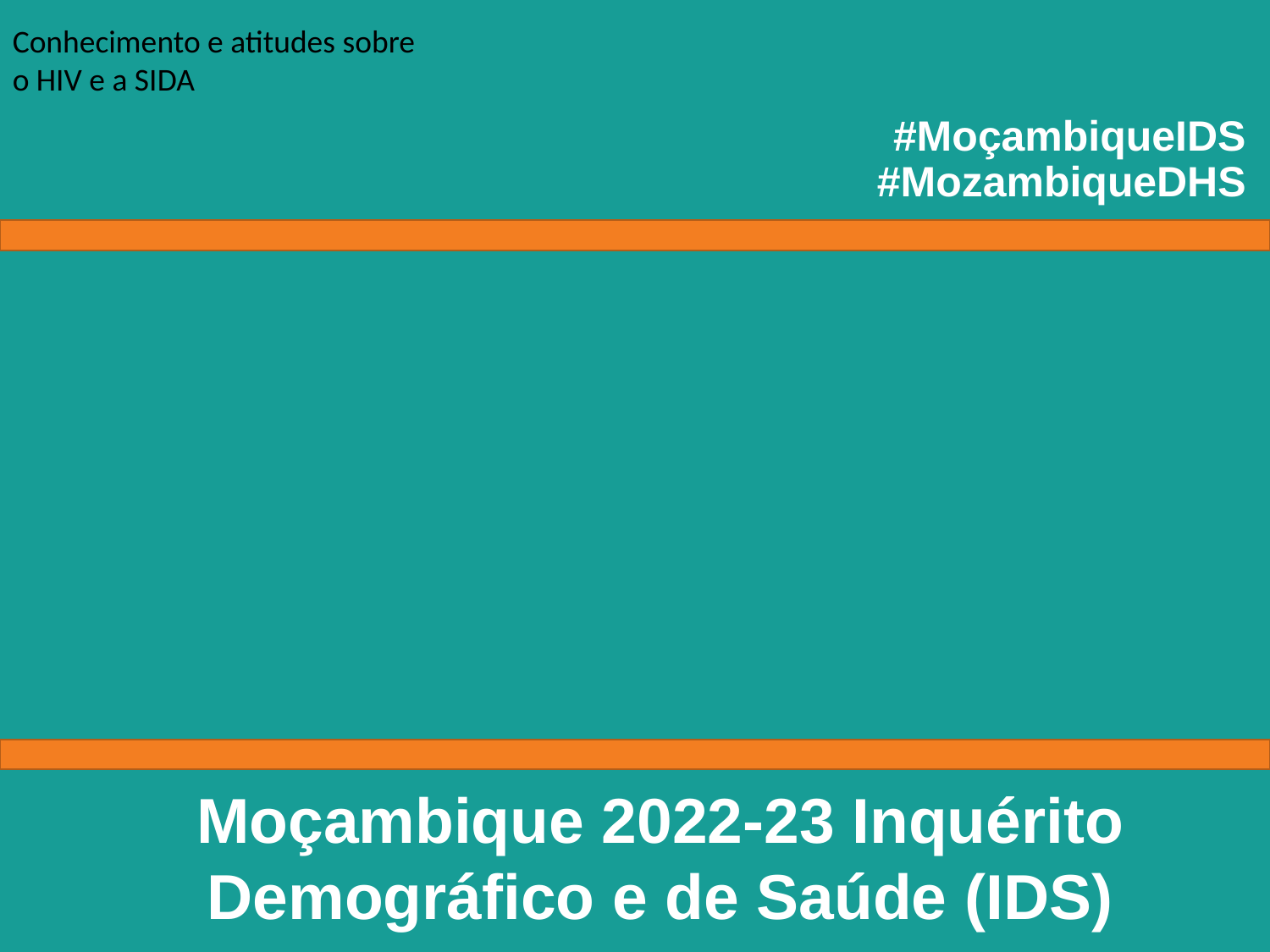

Conhecimento e atitudes sobre
o HIV e a SIDA